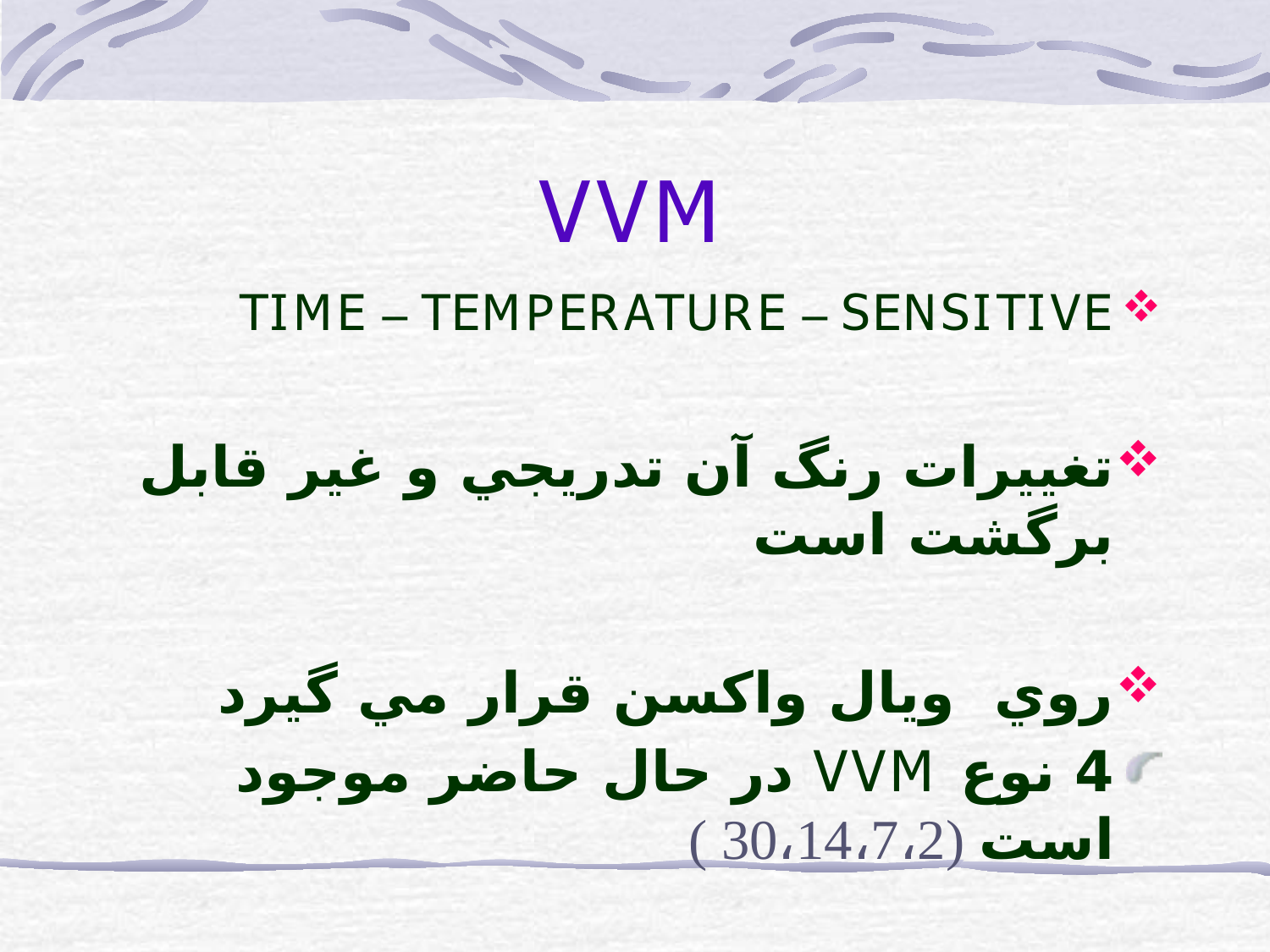

# VVM
TIME – TEMPERATURE – SENSITIVE

تغييرات رنگ آن تدريجي و غير قابل برگشت است

روي  ويال واكسن قرار مي گيرد
4 نوع VVM در حال حاضر موجود است (30،14،7،2 )